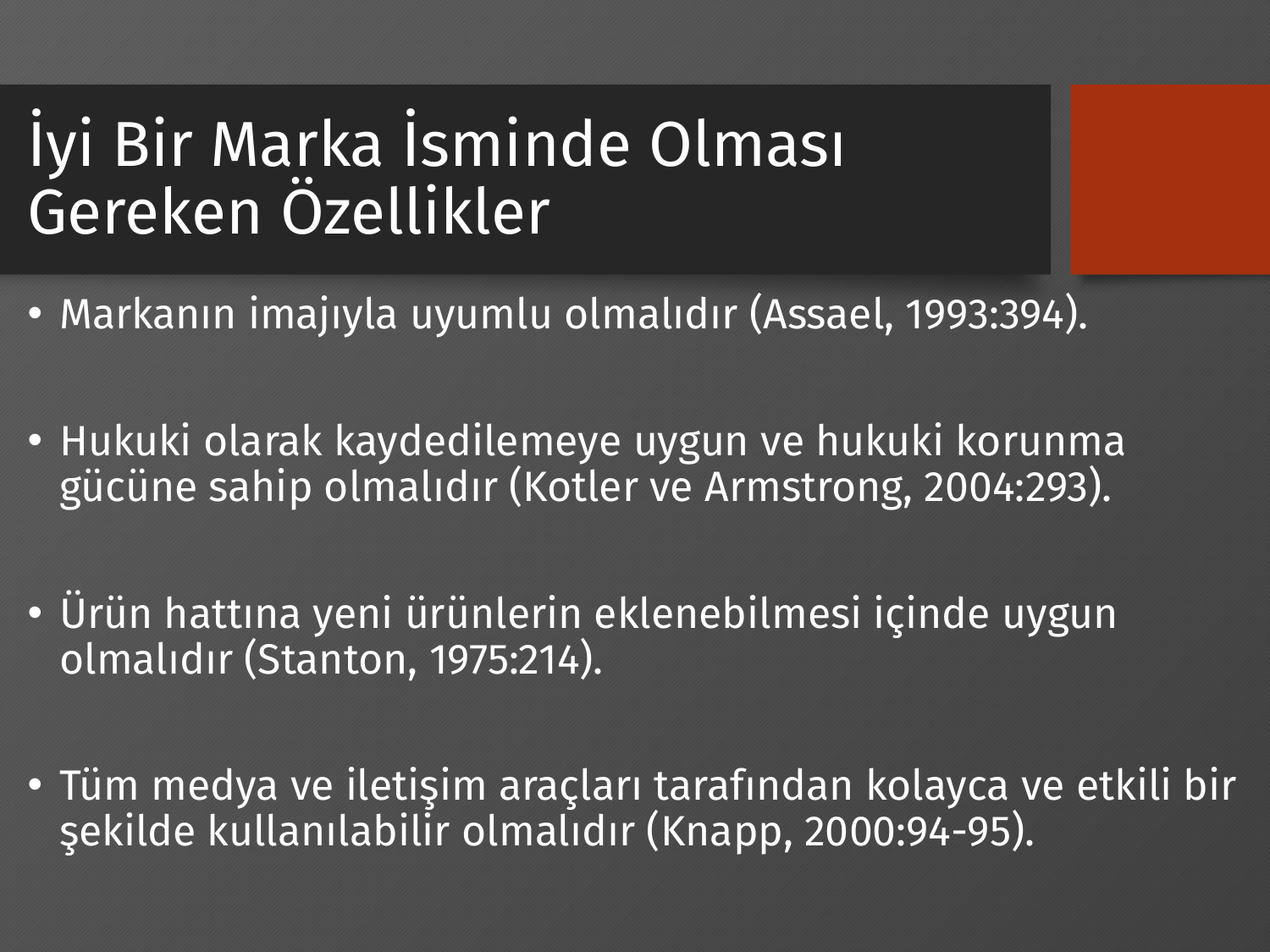

# İyi Bir Marka İsminde Olması Gereken Özellikler
Markanın imajıyla uyumlu olmalıdır (Assael, 1993:394).

Hukuki olarak kaydedilemeye uygun ve hukuki korunma gücüne sahip olmalıdır (Kotler ve Armstrong, 2004:293).

Ürün hattına yeni ürünlerin eklenebilmesi içinde uygun olmalıdır (Stanton, 1975:214).

Tüm medya ve iletişim araçları tarafından kolayca ve etkili bir şekilde kullanılabilir olmalıdır (Knapp, 2000:94-95).